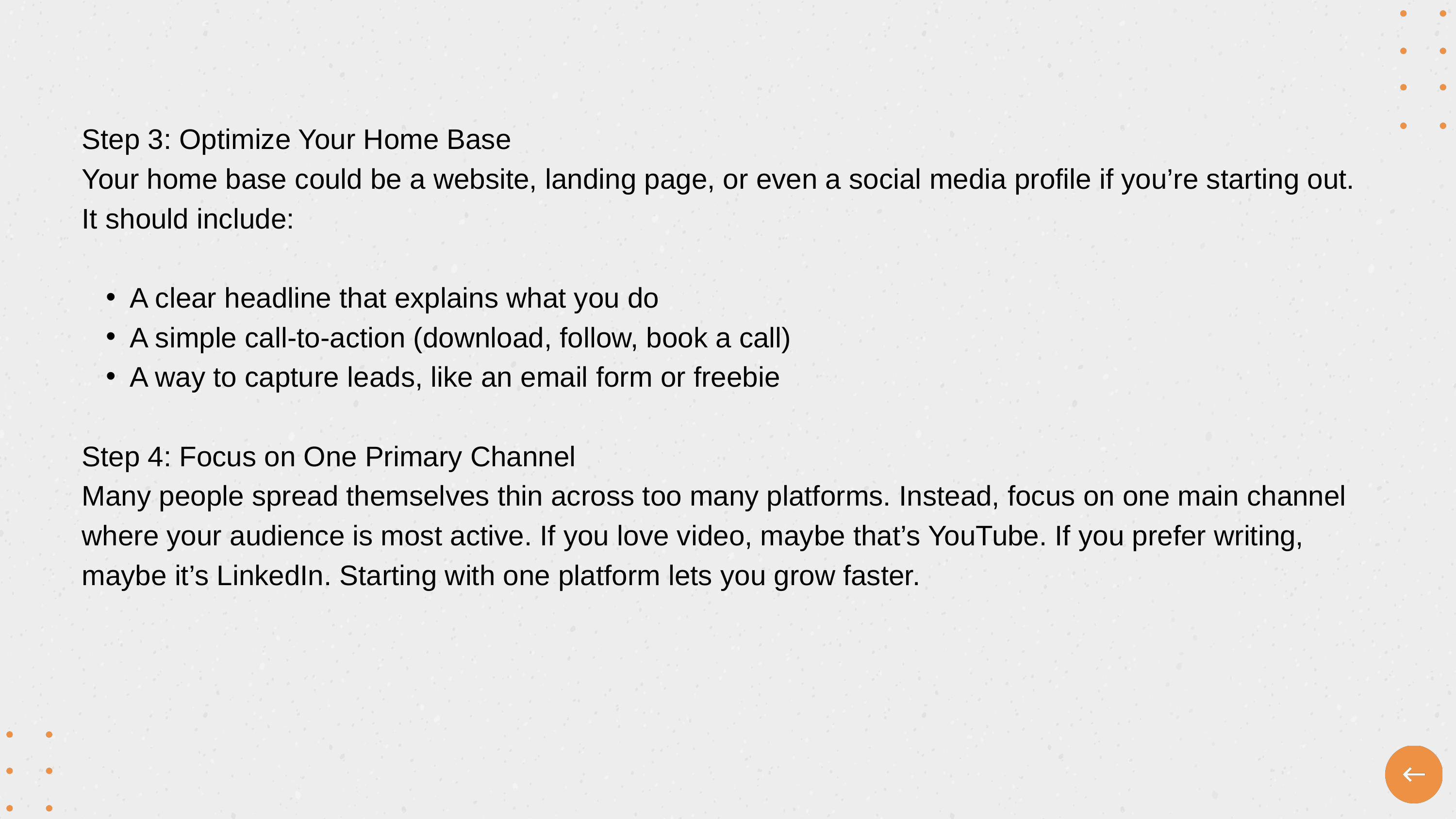

Step 3: Optimize Your Home Base
Your home base could be a website, landing page, or even a social media profile if you’re starting out. It should include:

A clear headline that explains what you do
A simple call-to-action (download, follow, book a call)
A way to capture leads, like an email form or freebie

Step 4: Focus on One Primary Channel
Many people spread themselves thin across too many platforms. Instead, focus on one main channel where your audience is most active. If you love video, maybe that’s YouTube. If you prefer writing, maybe it’s LinkedIn. Starting with one platform lets you grow faster.